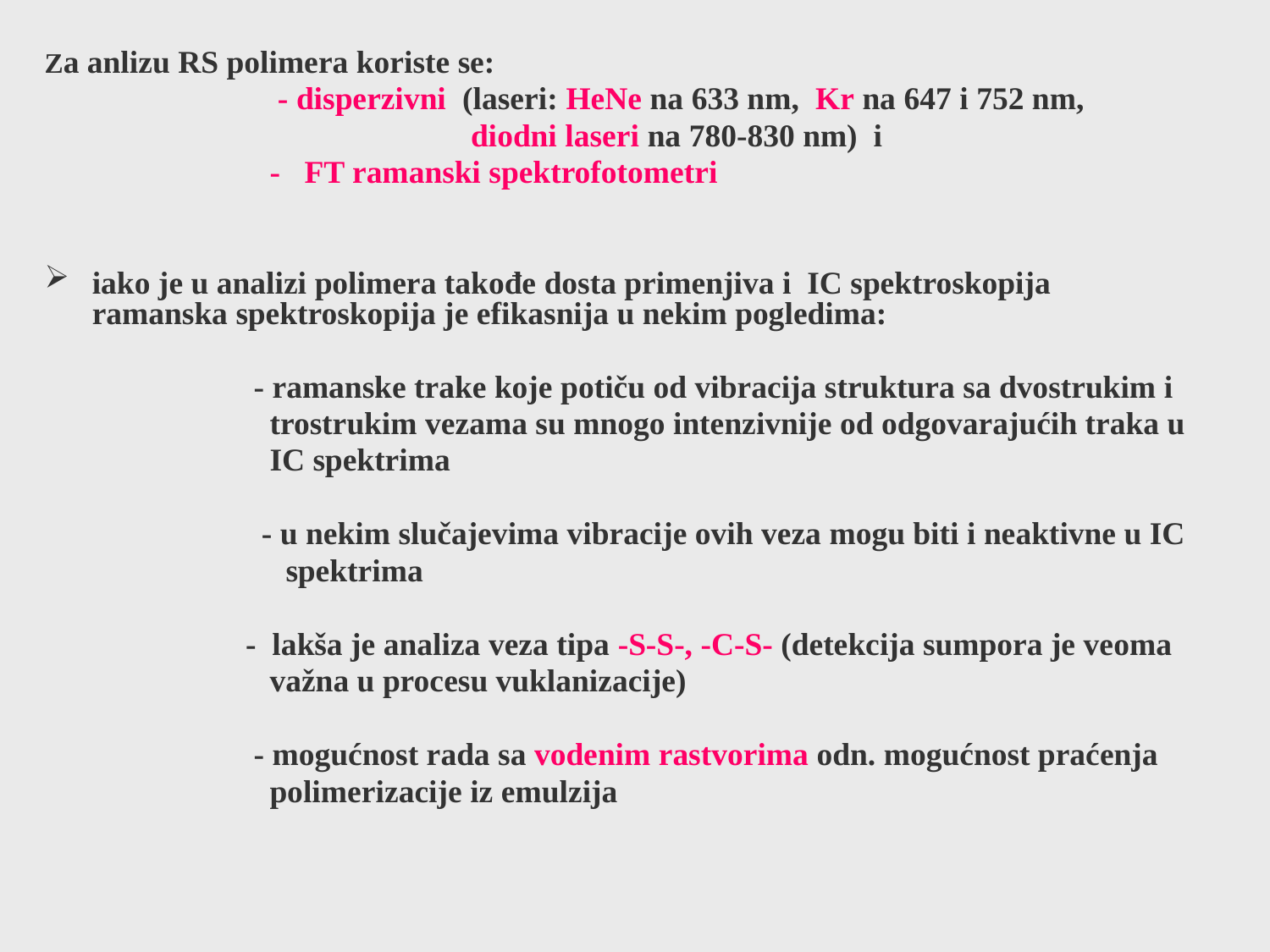

Za anlizu RS polimera koriste se:
                             - disperzivni  (laseri: HeNe na 633 nm,  Kr na 647 i 752 nm,
                                                     diodni laseri na 780-830 nm)  i
                            -   FT ramanski spektrofotometri

iako je u analizi polimera takođe dosta primenjiva i  IC spektroskopija    ramanska spektroskopija je efikasnija u nekim pogledima:

                          - ramanske trake koje potiču od vibracija struktura sa dvostrukim i
                            trostrukim vezama su mnogo intenzivnije od odgovarajućih traka u
                            IC spektrima

                           - u nekim slučajevima vibracije ovih veza mogu biti i neaktivne u IC
                              spektrima

                         -  lakša je analiza veza tipa -S-S-, -C-S- (detekcija sumpora je veoma
                            važna u procesu vuklanizacije)

                          - mogućnost rada sa vodenim rastvorima odn. mogućnost praćenja
                            polimerizacije iz emulzija